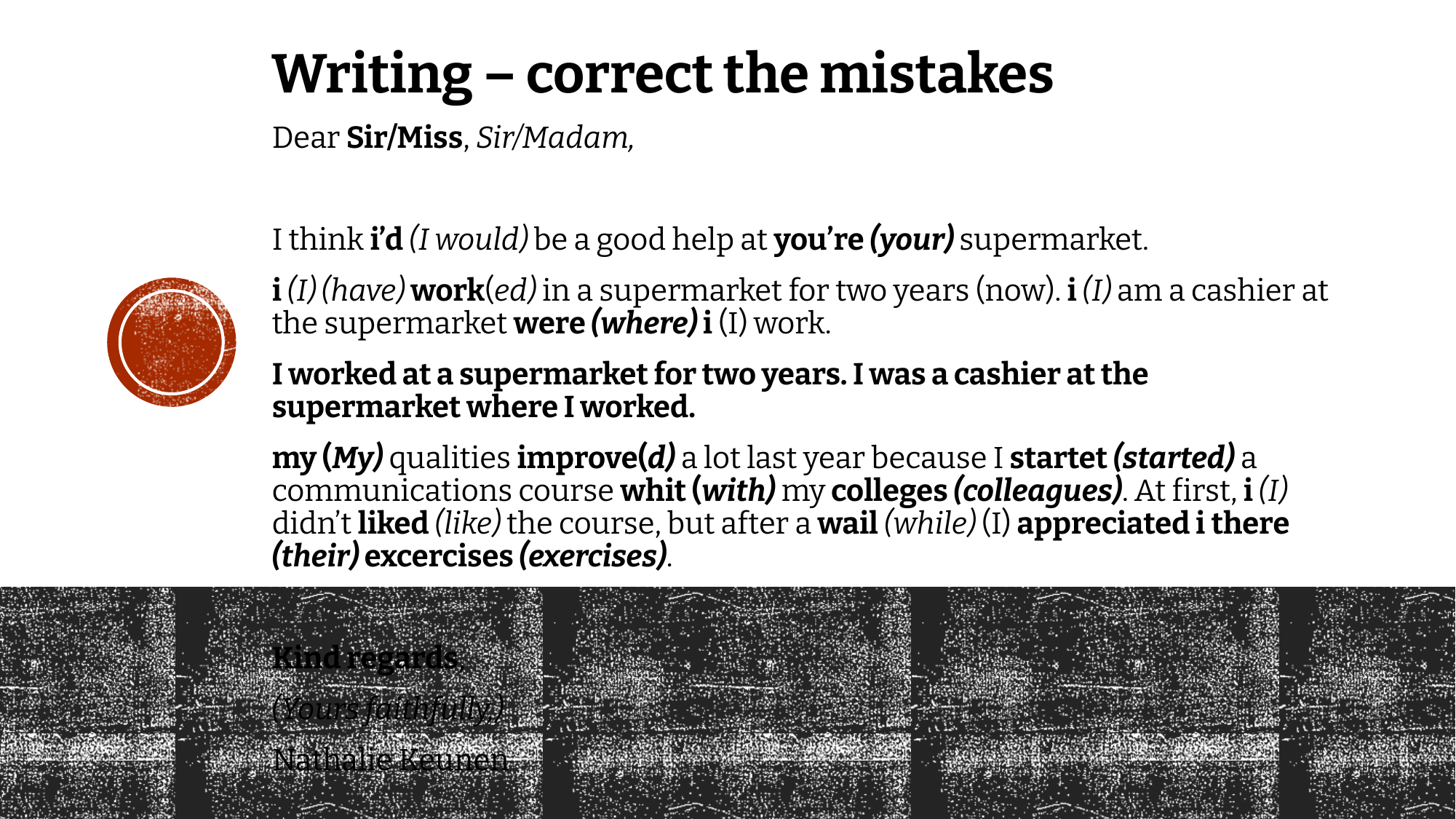

Writing – correct the mistakes
Dear Sir/Miss, Sir/Madam,

I think i’d (I would) be a good help at you’re (your) supermarket.
i (I) (have) work(ed) in a supermarket for two years (now). i (I) am a cashier at the supermarket were (where) i (I) work.
I worked at a supermarket for two years. I was a cashier at the supermarket where I worked.
my (My) qualities improve(d) a lot last year because I startet (started) a communications course whit (with) my colleges (colleagues). At first, i (I) didn’t liked (like) the course, but after a wail (while) (I) appreciated i there (their) excercises (exercises).

Kind regards,
(Yours faithfully,)
Nathalie Keunen

20 fouten